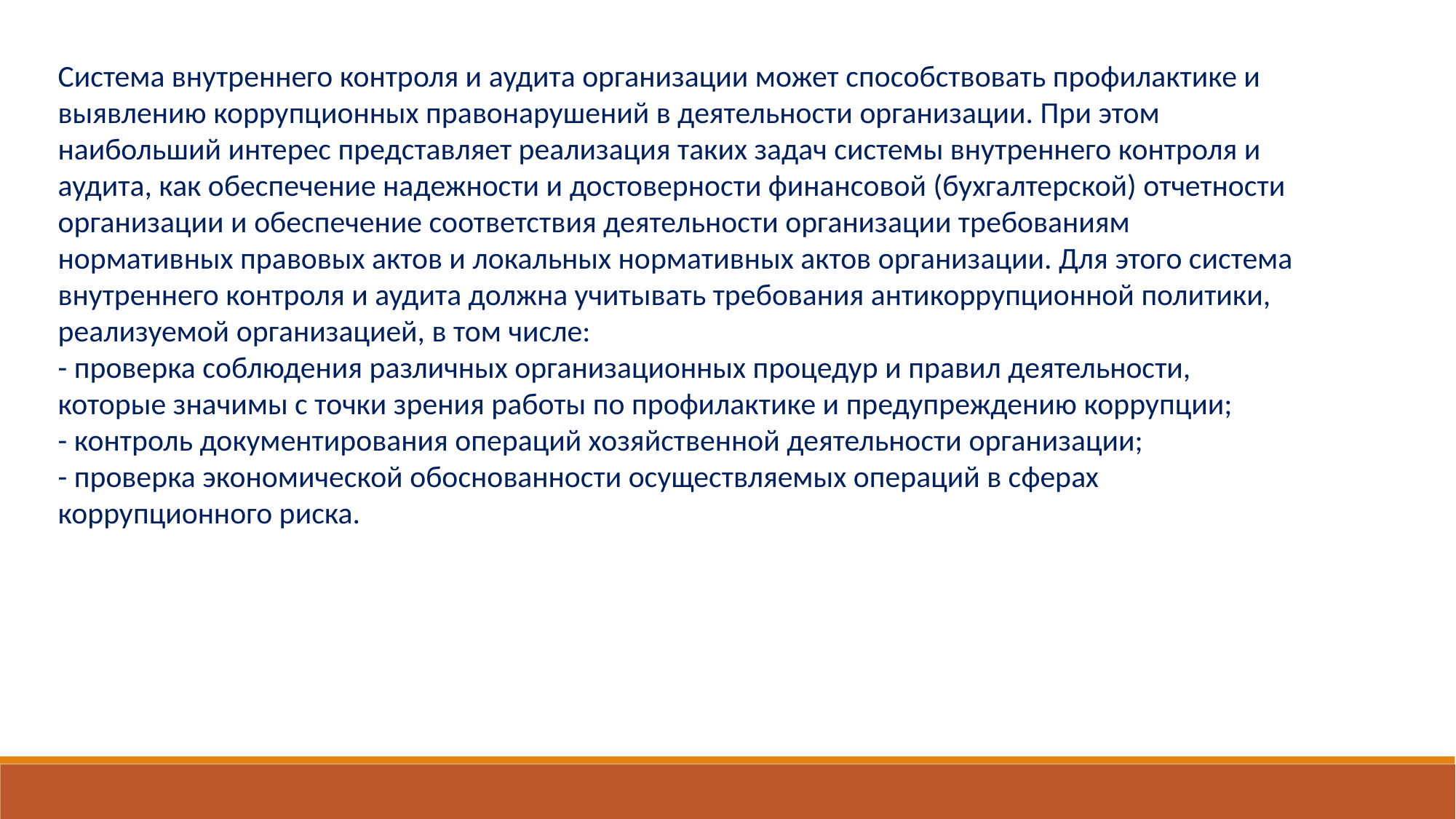

Система внутреннего контроля и аудита организации может способствовать профилактике и выявлению коррупционных правонарушений в деятельности организации. При этом наибольший интерес представляет реализация таких задач системы внутреннего контроля и аудита, как обеспечение надежности и достоверности финансовой (бухгалтерской) отчетности организации и обеспечение соответствия деятельности организации требованиям нормативных правовых актов и локальных нормативных актов организации. Для этого система внутреннего контроля и аудита должна учитывать требования антикоррупционной политики, реализуемой организацией, в том числе:
- проверка соблюдения различных организационных процедур и правил деятельности, которые значимы с точки зрения работы по профилактике и предупреждению коррупции;
- контроль документирования операций хозяйственной деятельности организации;
- проверка экономической обоснованности осуществляемых операций в сферах коррупционного риска.